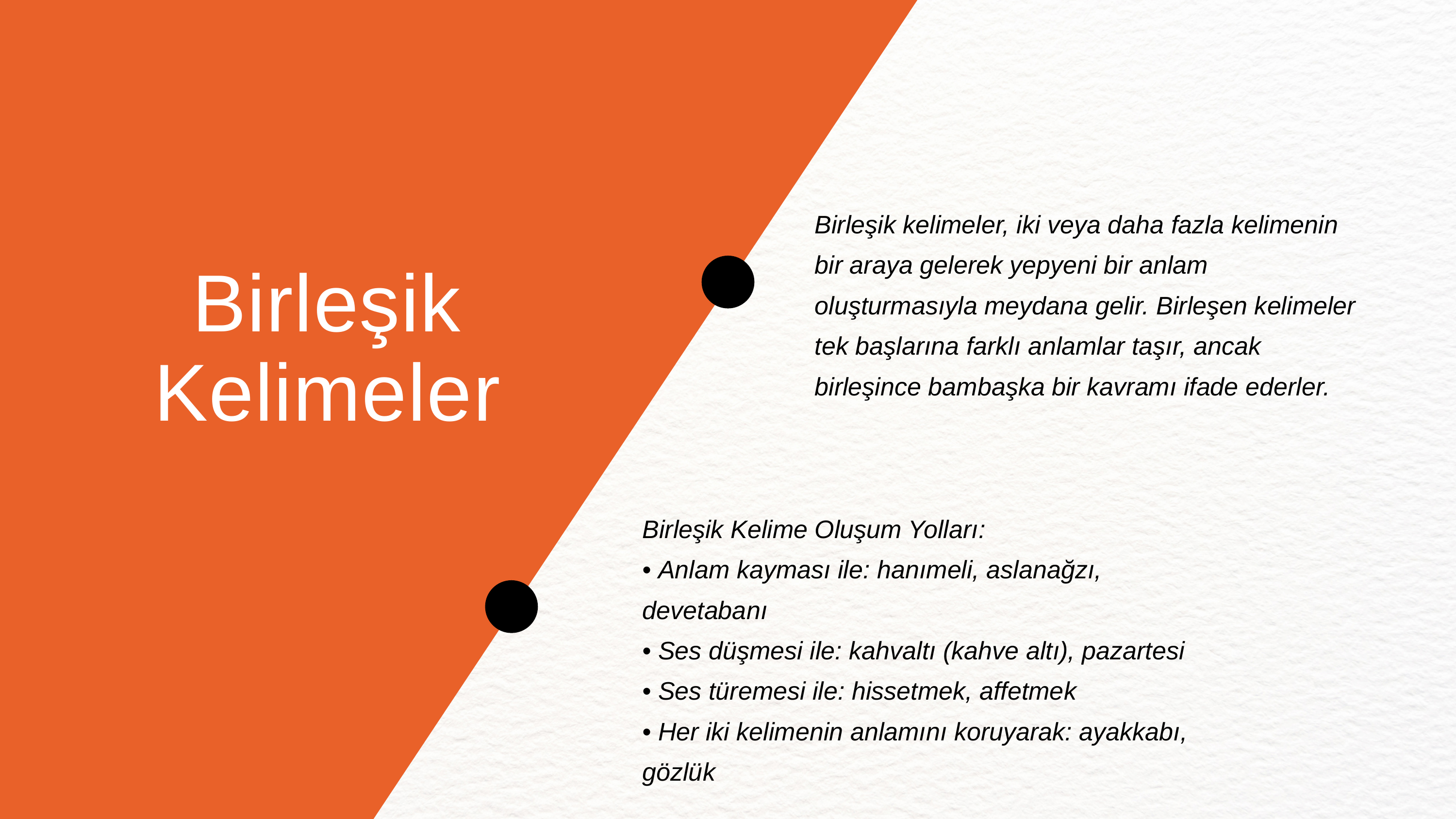

Birleşik kelimeler, iki veya daha fazla kelimenin bir araya gelerek yepyeni bir anlam oluşturmasıyla meydana gelir. Birleşen kelimeler tek başlarına farklı anlamlar taşır, ancak birleşince bambaşka bir kavramı ifade ederler.

Birleşik Kelimeler
Birleşik Kelime Oluşum Yolları:
• Anlam kayması ile: hanımeli, aslanağzı, devetabanı
• Ses düşmesi ile: kahvaltı (kahve altı), pazartesi
• Ses türemesi ile: hissetmek, affetmek
• Her iki kelimenin anlamını koruyarak: ayakkabı, gözlük